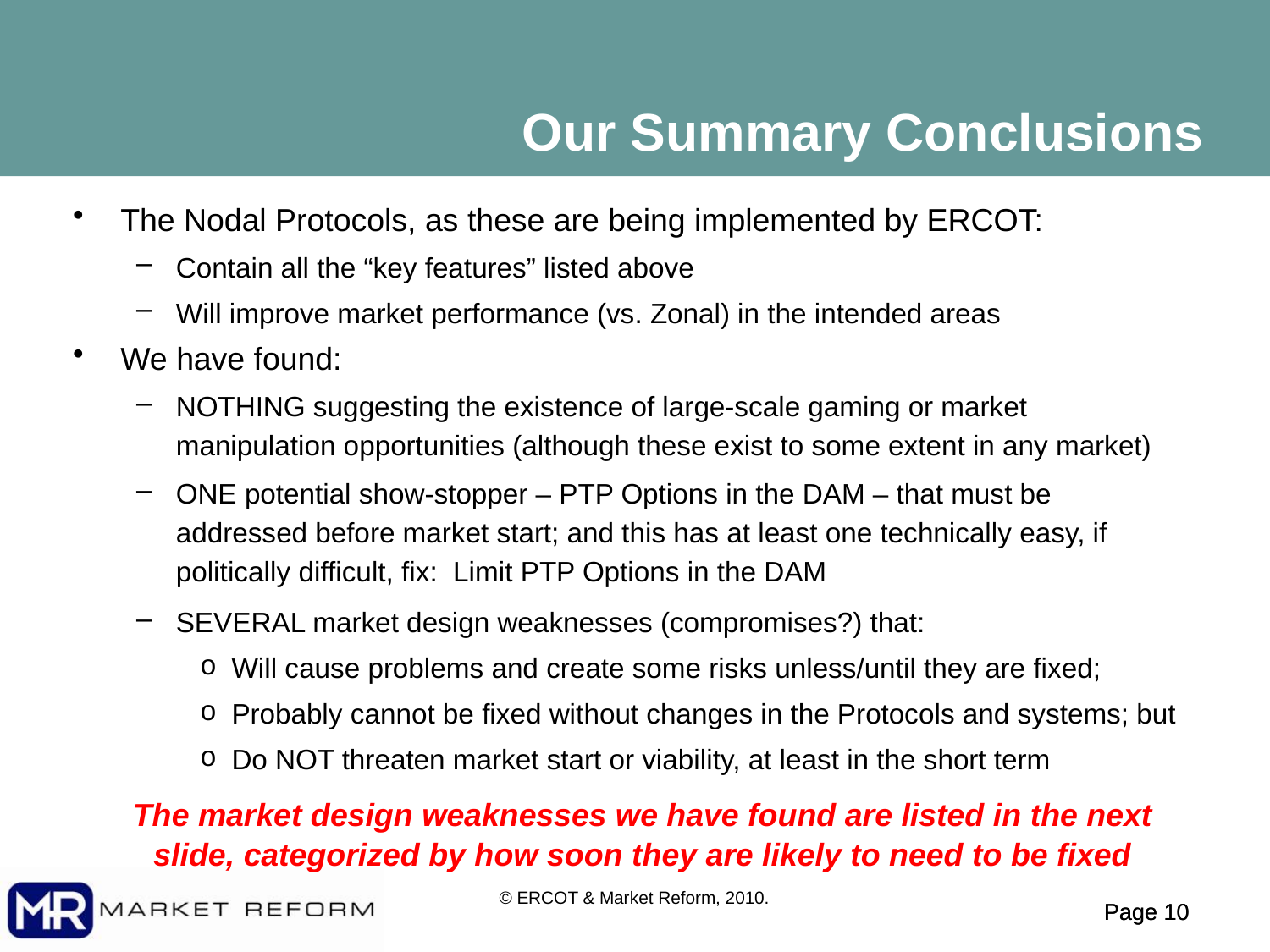

Our Summary Conclusions
The Nodal Protocols, as these are being implemented by ERCOT:
Contain all the “key features” listed above
Will improve market performance (vs. Zonal) in the intended areas
We have found:
NOTHING suggesting the existence of large-scale gaming or market manipulation opportunities (although these exist to some extent in any market)
ONE potential show-stopper – PTP Options in the DAM – that must be addressed before market start; and this has at least one technically easy, if politically difficult, fix:  Limit PTP Options in the DAM
SEVERAL market design weaknesses (compromises?) that:
Will cause problems and create some risks unless/until they are fixed;
Probably cannot be fixed without changes in the Protocols and systems; but
Do NOT threaten market start or viability, at least in the short term
The market design weaknesses we have found are listed in the next slide, categorized by how soon they are likely to need to be fixed
© ERCOT & Market Reform, 2010.
Page 10
Page 10